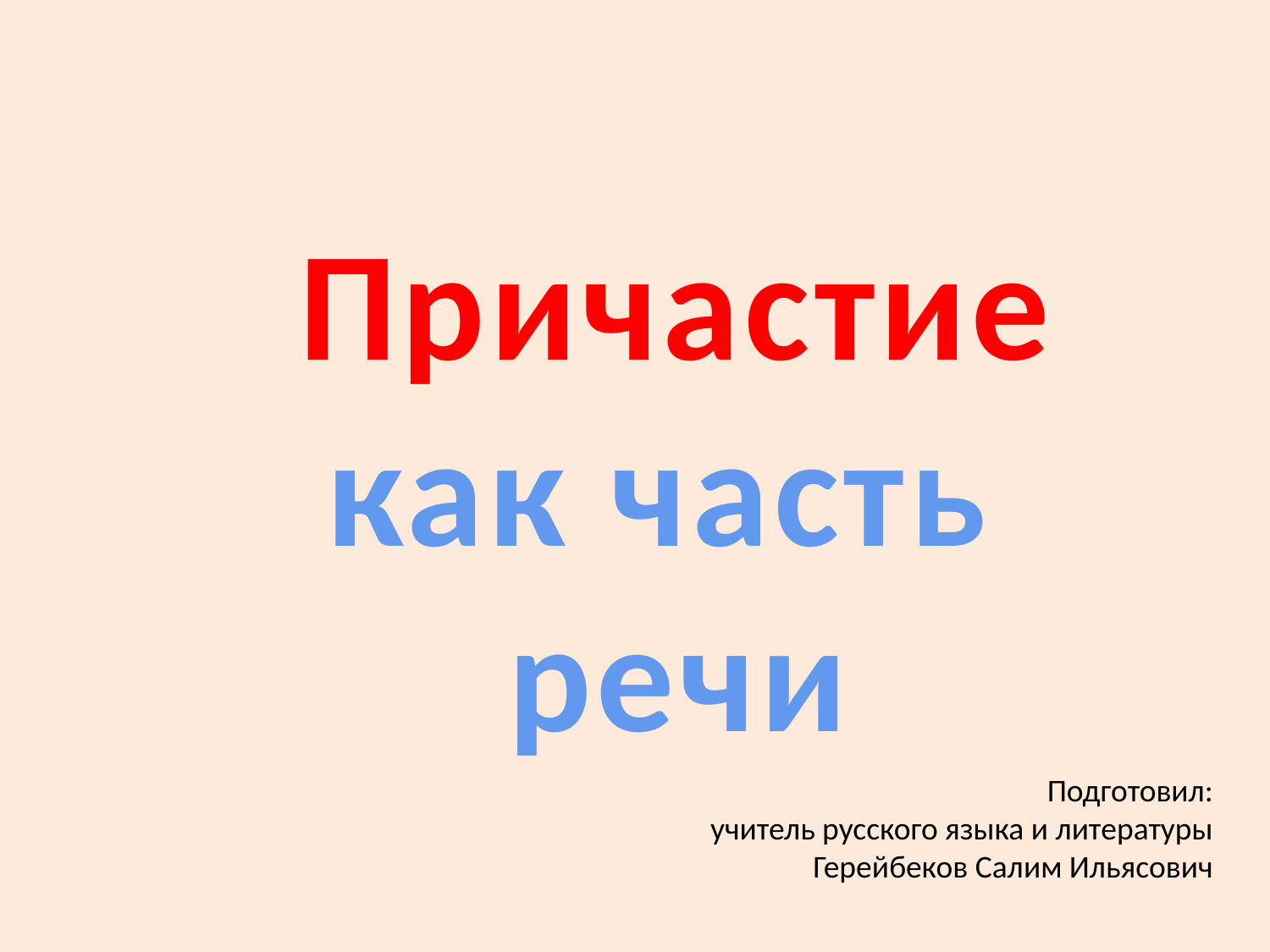

Причастие как часть
речи

Подготовил:
учитель русского языка и литературы
Герейбеков Салим Ильясович